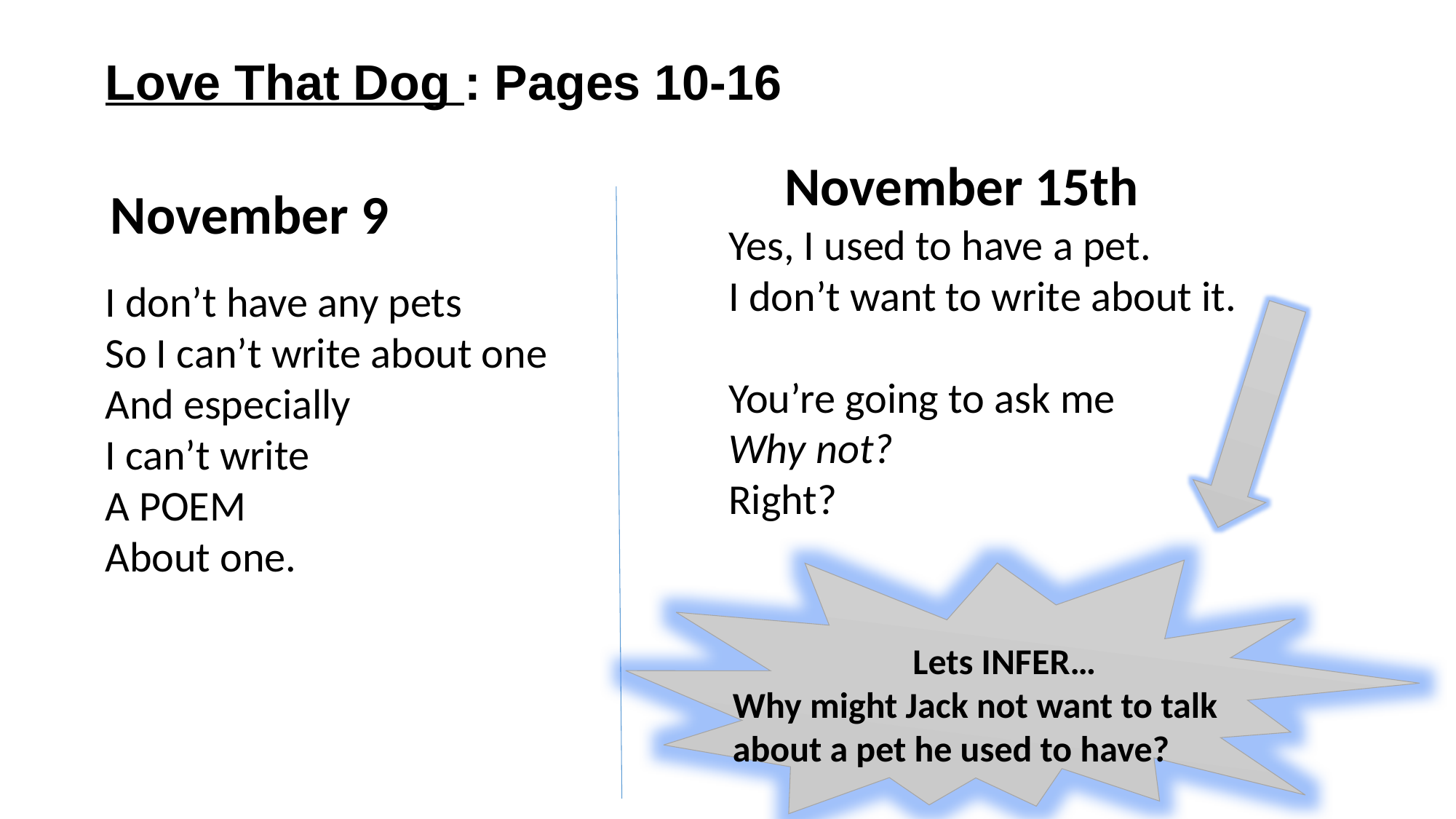

# Love That Dog : Pages 10-16
November 15th
November 9
Yes, I used to have a pet.
I don’t want to write about it.

You’re going to ask me
Why not?
Right?
I don’t have any pets
So I can’t write about one
And especially
I can’t write
A POEM
About one.

                      Lets INFER…
Why might Jack not want to talk
about a pet he used to have?